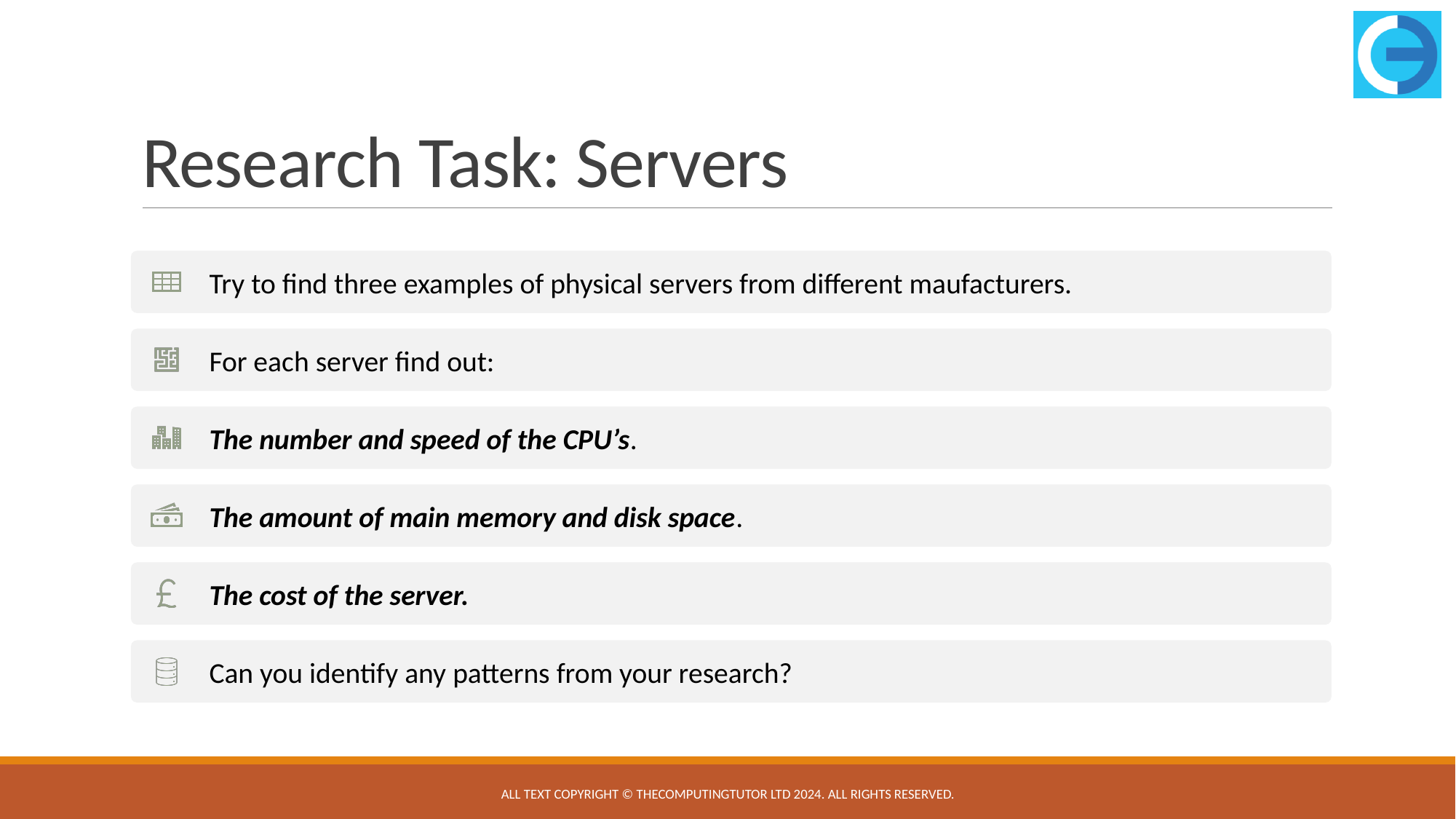

# Research Task: Servers
Try to find three examples of physical servers from different maufacturers.
For each server find out:
The number and speed of the CPU’s.
The amount of main memory and disk space.
The cost of the server.
Can you identify any patterns from your research?
All text copyright © TheComputingTutor Ltd 2024. All rights Reserved.